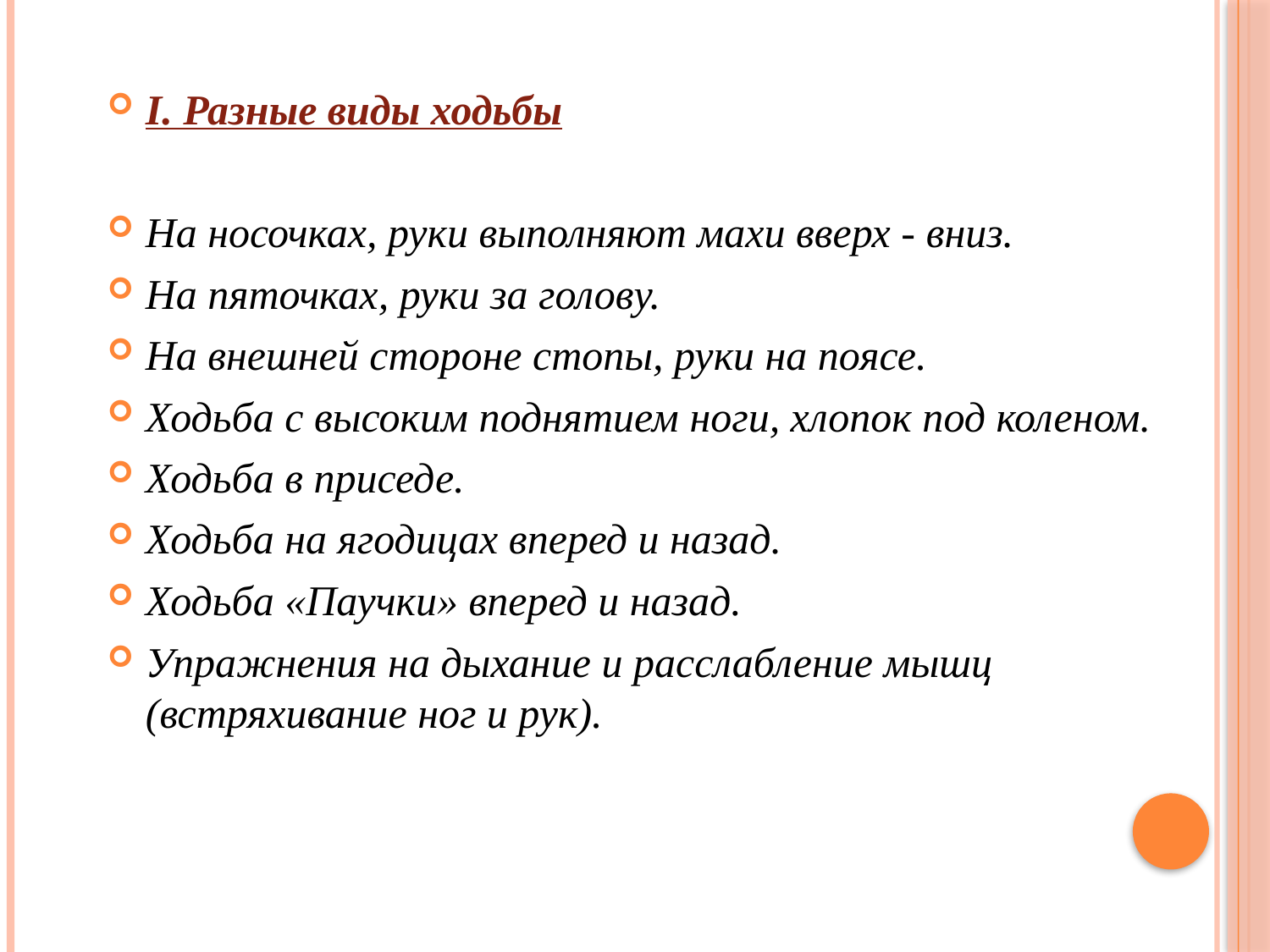

I. Разные виды ходьбы

На носочках, руки выполняют махи вверх - вниз.
На пяточках, руки за голову.
На внешней стороне стопы, руки на поясе.
Ходьба с высоким поднятием ноги, хлопок под коленом.
Ходьба в приседе.
Ходьба на ягодицах вперед и назад.
Ходьба «Паучки» вперед и назад.
Упражнения на дыхание и расслабление мышц (встряхивание ног и рук).